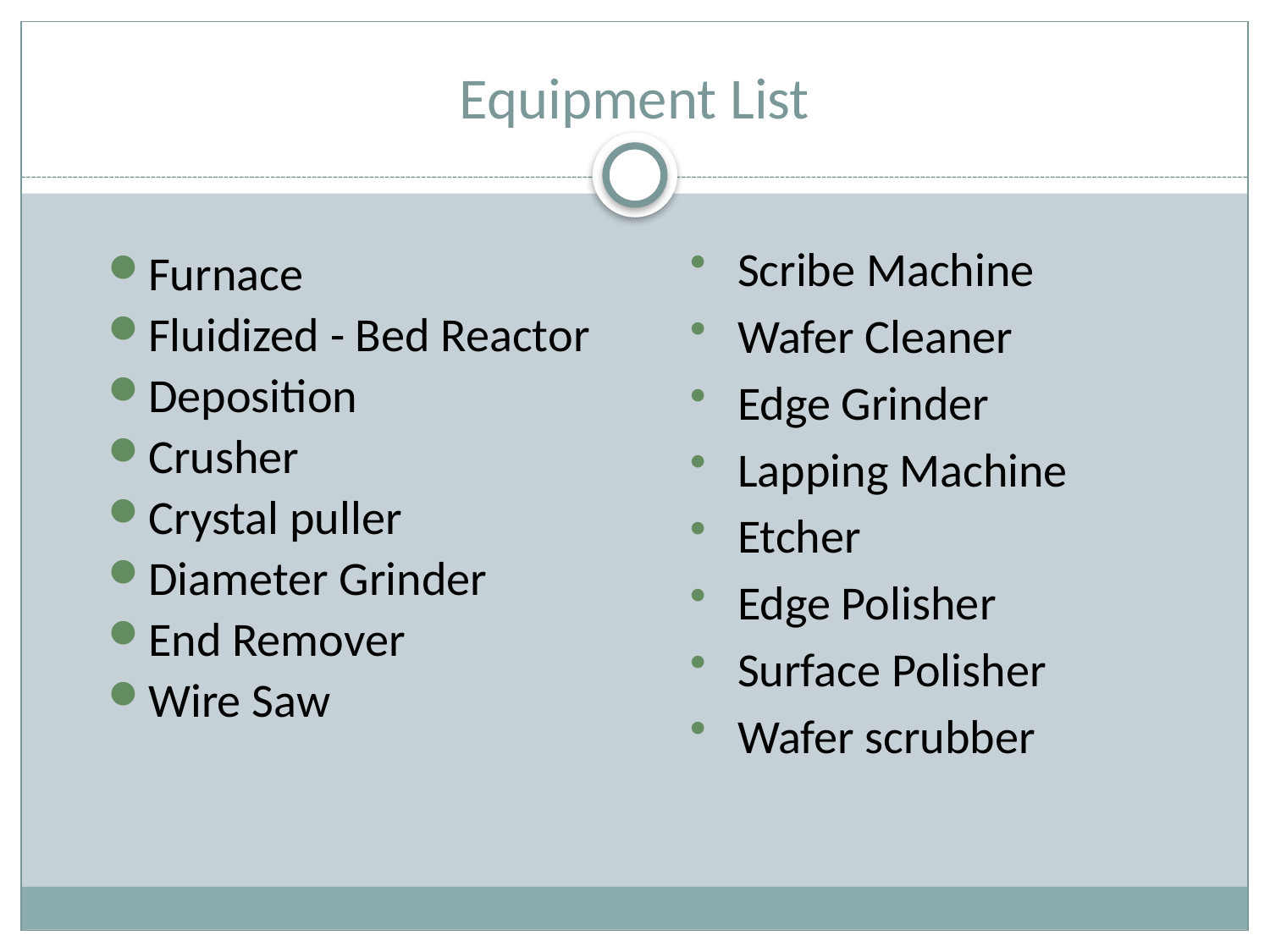

# Equipment List
Scribe Machine
Wafer Cleaner
Edge Grinder
Lapping Machine
Etcher
Edge Polisher
Surface Polisher
Wafer scrubber
Furnace
Fluidized - Bed Reactor
Deposition
Crusher
Crystal puller
Diameter Grinder
End Remover
Wire Saw